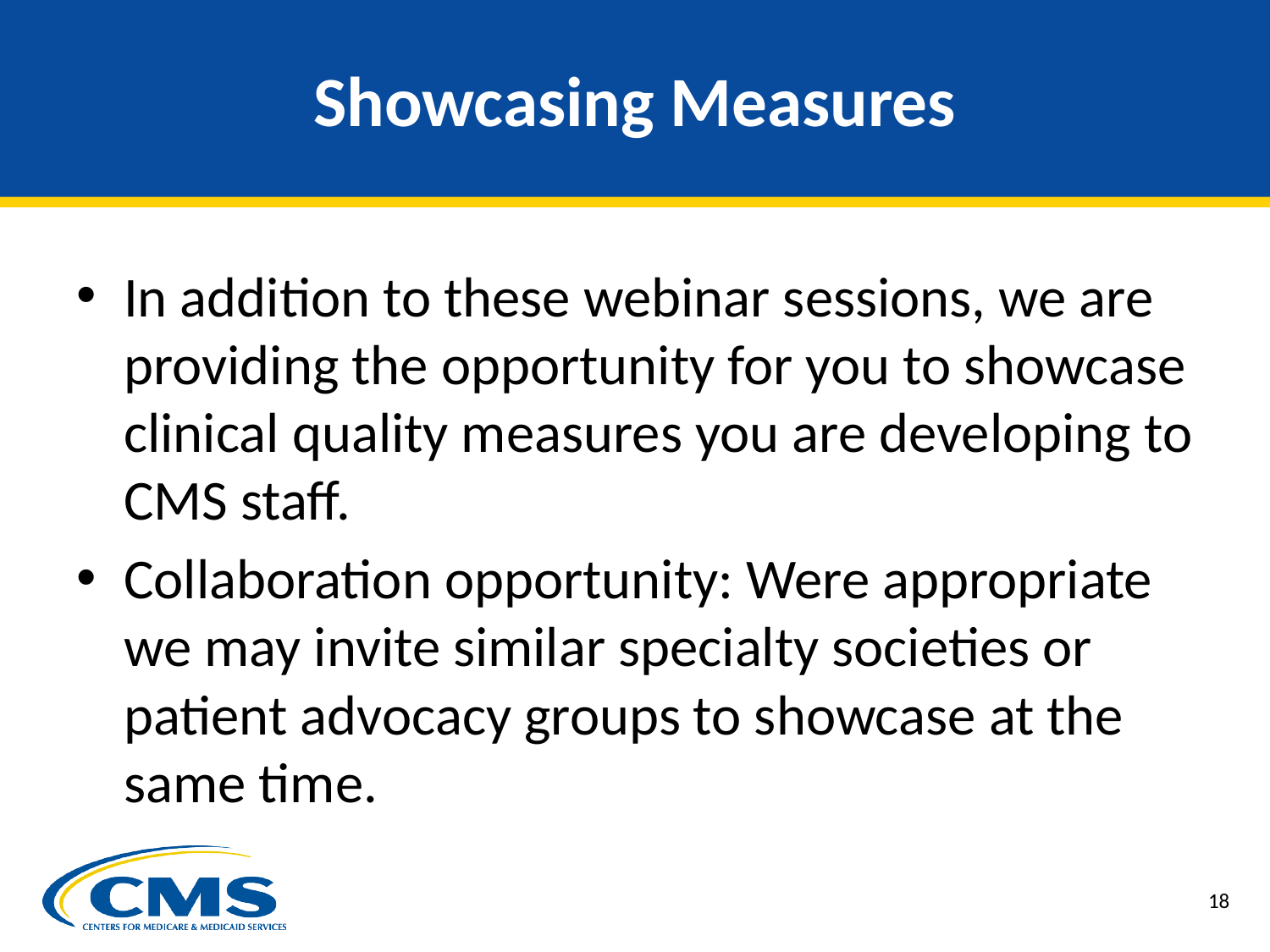

# Showcasing Measures
In addition to these webinar sessions, we are providing the opportunity for you to showcase clinical quality measures you are developing to CMS staff.
Collaboration opportunity: Were appropriate we may invite similar specialty societies or patient advocacy groups to showcase at the same time.